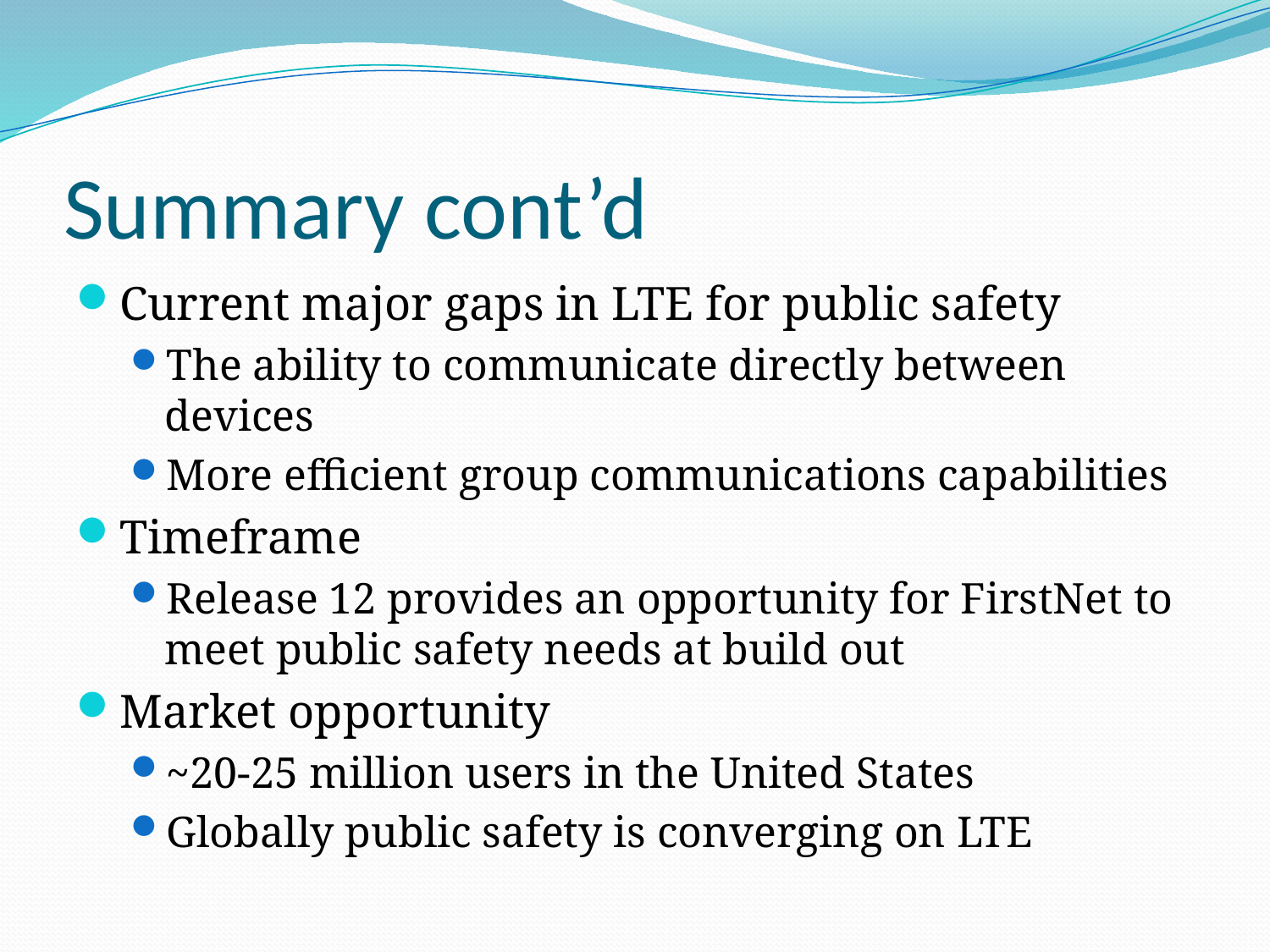

# Summary cont’d
Current major gaps in LTE for public safety
The ability to communicate directly between devices
More efficient group communications capabilities
Timeframe
Release 12 provides an opportunity for FirstNet to meet public safety needs at build out
Market opportunity
~20-25 million users in the United States
Globally public safety is converging on LTE